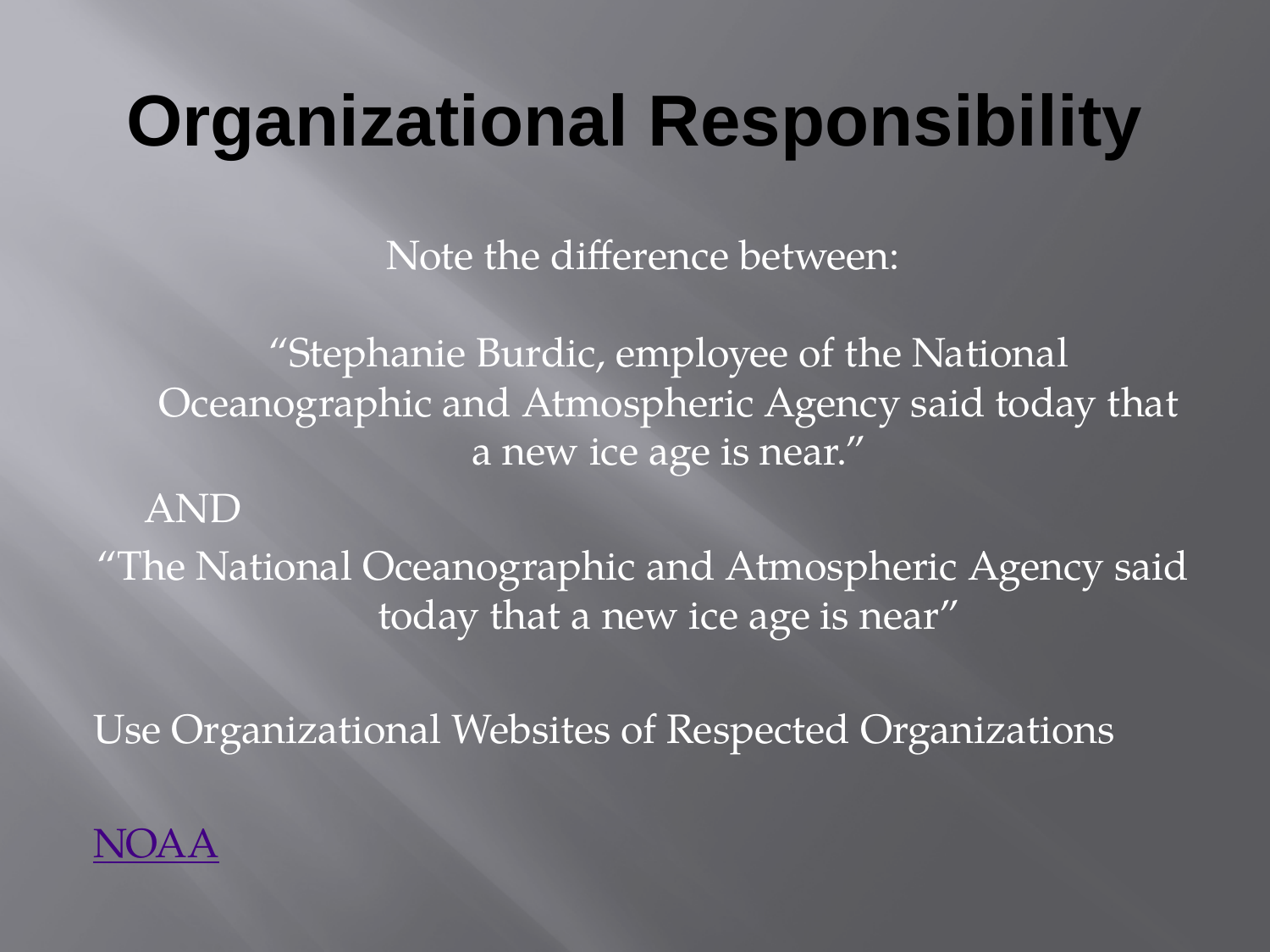

# Organizational Responsibility
Note the difference between:
“Stephanie Burdic, employee of the National Oceanographic and Atmospheric Agency said today that a new ice age is near.”
					AND
“The National Oceanographic and Atmospheric Agency said today that a new ice age is near”

Use Organizational Websites of Respected Organizations

NOAA